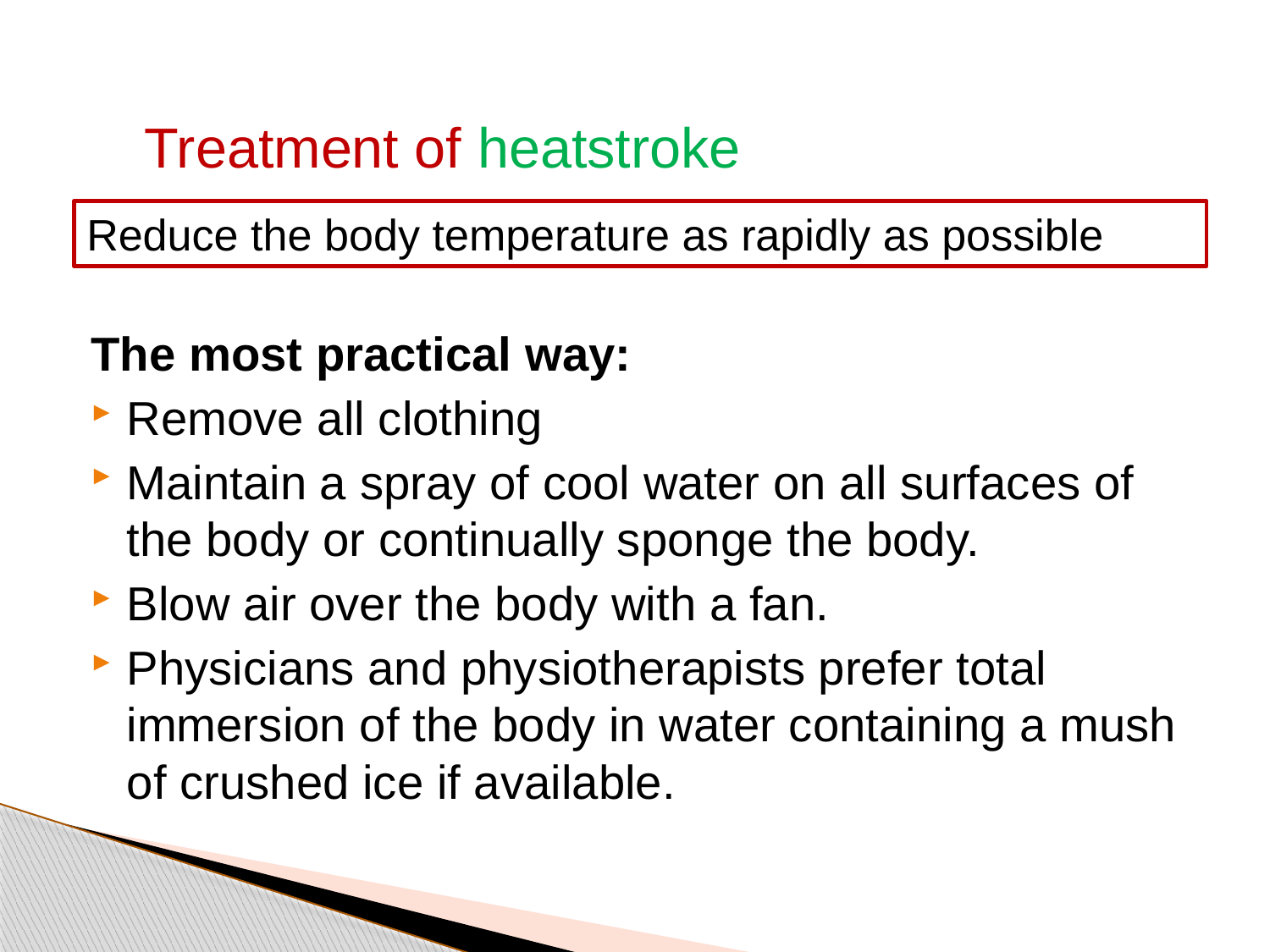

Treatment of heatstroke
Reduce the body temperature as rapidly as possible
The most practical way:
Remove all clothing
Maintain a spray of cool water on all surfaces of the body or continually sponge the body.
Blow air over the body with a fan.
Physicians and physiotherapists prefer total immersion of the body in water containing a mush of crushed ice if available.